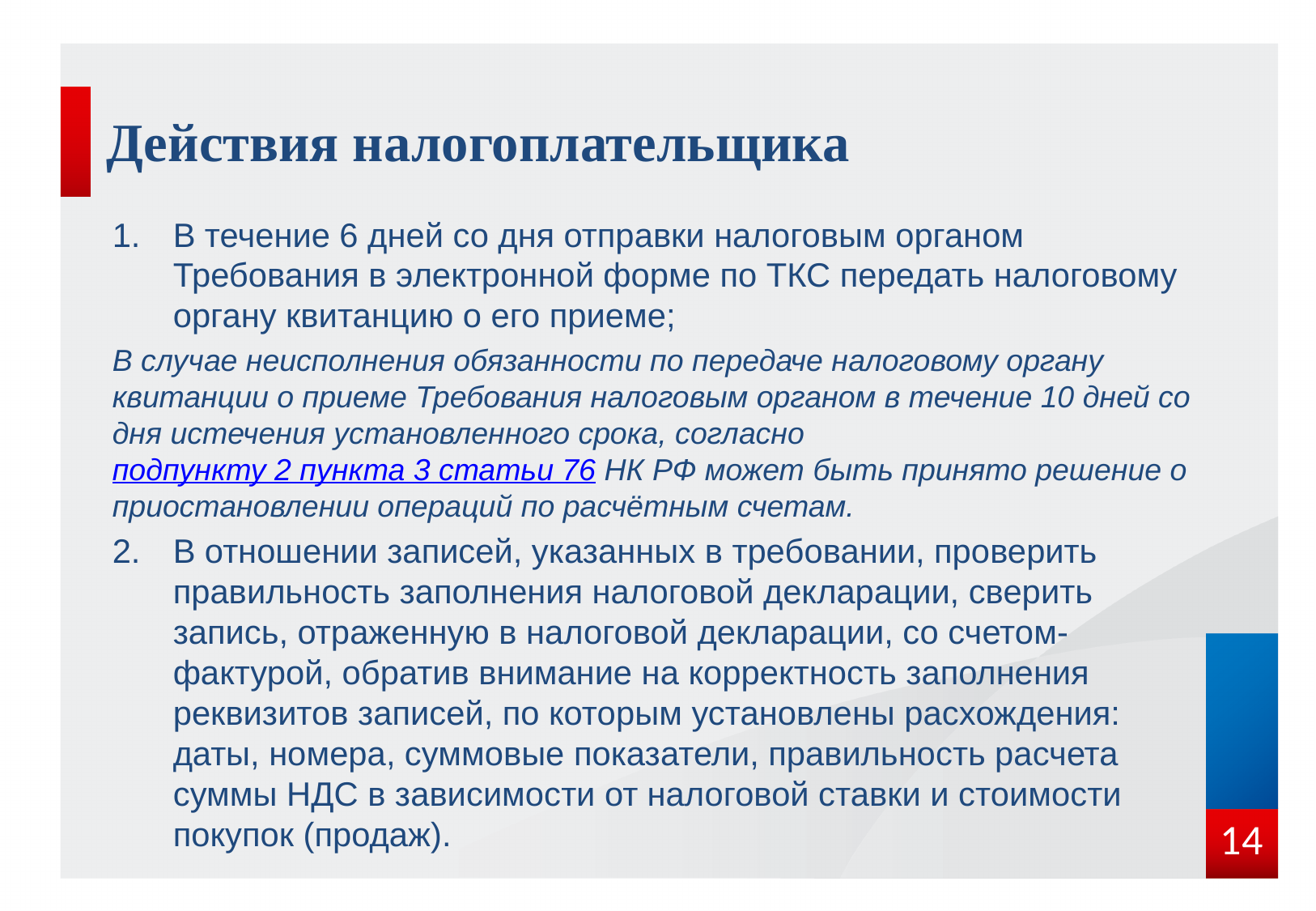

Действия налогоплательщика
В течение 6 дней со дня отправки налоговым органом Требования в электронной форме по ТКС передать налоговому органу квитанцию о его приеме;
В случае неисполнения обязанности по передаче налоговому органу квитанции о приеме Требования налоговым органом в течение 10 дней со дня истечения установленного срока, согласно подпункту 2 пункта 3 статьи 76 НК РФ может быть принято решение о приостановлении операций по расчётным счетам.
В отношении записей, указанных в требовании, проверить правильность заполнения налоговой декларации, сверить запись, отраженную в налоговой декларации, со счетом-фактурой, обратив внимание на корректность заполнения реквизитов записей, по которым установлены расхождения: даты, номера, суммовые показатели, правильность расчета суммы НДС в зависимости от налоговой ставки и стоимости покупок (продаж).

14